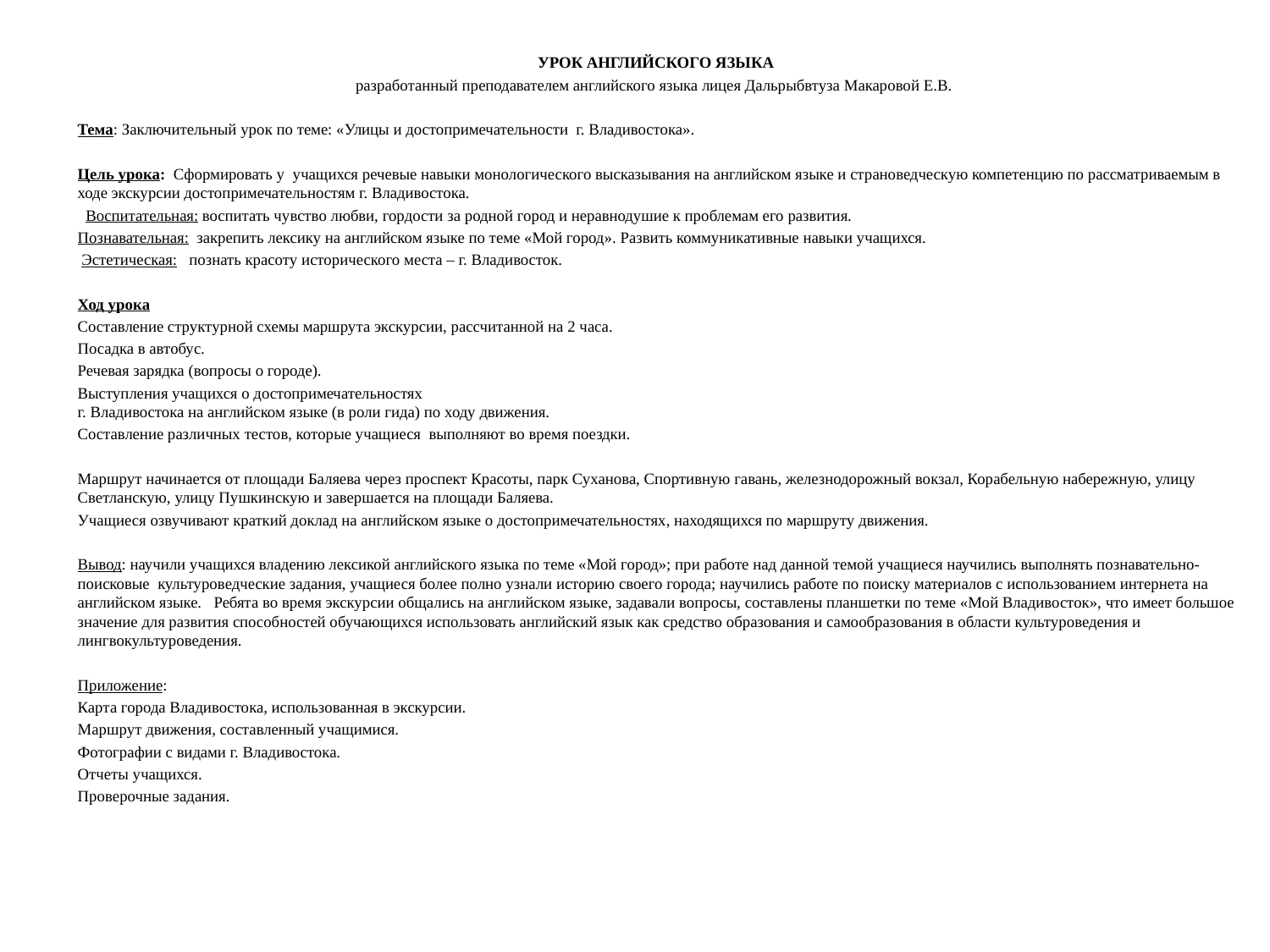

УРОК АНГЛИЙСКОГО ЯЗЫКА
разработанный преподавателем английского языка лицея Дальрыбвтуза Макаровой Е.В.

Тема: Заключительный урок по теме: «Улицы и достопримечательности  г. Владивостока».

Цель урока:  Сформировать у  учащихся речевые навыки монологического высказывания на английском языке и страноведческую компетенцию по рассматриваемым в ходе экскурсии достопримечательностям г. Владивостока.
  Воспитательная: воспитать чувство любви, гордости за родной город и неравнодушие к проблемам его развития.
Познавательная:  закрепить лексику на английском языке по теме «Мой город». Развить коммуникативные навыки учащихся.
 Эстетическая:   познать красоту исторического места – г. Владивосток.

Ход урока
Составление структурной схемы маршрута экскурсии, рассчитанной на 2 часа.
Посадка в автобус.
Речевая зарядка (вопросы о городе).
Выступления учащихся о достопримечательностях
г. Владивостока на английском языке (в роли гида) по ходу движения.
Составление различных тестов, которые учащиеся  выполняют во время поездки.

Маршрут начинается от площади Баляева через проспект Красоты, парк Суханова, Спортивную гавань, железнодорожный вокзал, Корабельную набережную, улицу Светланскую, улицу Пушкинскую и завершается на площади Баляева.
Учащиеся озвучивают краткий доклад на английском языке о достопримечательностях, находящихся по маршруту движения.

Вывод: научили учащихся владению лексикой английского языка по теме «Мой город»; при работе над данной темой учащиеся научились выполнять познавательно-поисковые  культуроведческие задания, учащиеся более полно узнали историю своего города; научились работе по поиску материалов с использованием интернета на английском языке.   Ребята во время экскурсии общались на английском языке, задавали вопросы, составлены планшетки по теме «Мой Владивосток», что имеет большое значение для развития способностей обучающихся использовать английский язык как средство образования и самообразования в области культуроведения и лингвокультуроведения.

Приложение:
Карта города Владивостока, использованная в экскурсии.
Маршрут движения, составленный учащимися.
Фотографии с видами г. Владивостока.
Отчеты учащихся.
Проверочные задания.